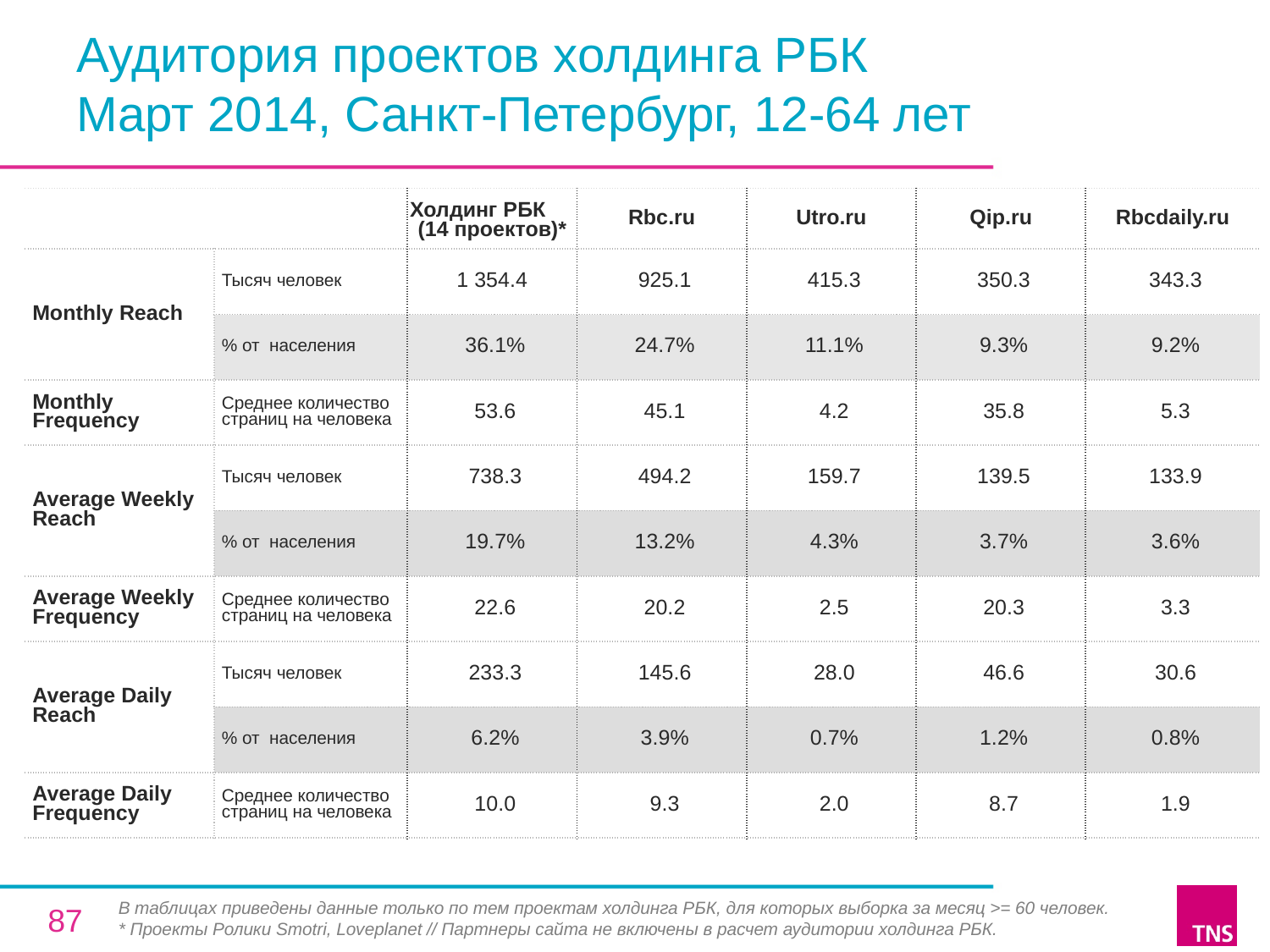

# Аудитория проектов холдинга РБК Март 2014, Санкт-Петербург, 12-64 лет
|  |  | Холдинг РБК (14 проектов)\* | Rbc.ru | Utro.ru | Qip.ru | Rbcdaily.ru |
| --- | --- | --- | --- | --- | --- | --- |
| Monthly Reach | Тысяч человек | 1 354.4 | 925.1 | 415.3 | 350.3 | 343.3 |
|  | % от населения | 36.1% | 24.7% | 11.1% | 9.3% | 9.2% |
| Monthly Frequency | Среднее количество страниц на человека | 53.6 | 45.1 | 4.2 | 35.8 | 5.3 |
| Average Weekly Reach | Тысяч человек | 738.3 | 494.2 | 159.7 | 139.5 | 133.9 |
|  | % от населения | 19.7% | 13.2% | 4.3% | 3.7% | 3.6% |
| Average Weekly Frequency | Среднее количество страниц на человека | 22.6 | 20.2 | 2.5 | 20.3 | 3.3 |
| Average Daily Reach | Тысяч человек | 233.3 | 145.6 | 28.0 | 46.6 | 30.6 |
|  | % от населения | 6.2% | 3.9% | 0.7% | 1.2% | 0.8% |
| Average Daily Frequency | Среднее количество страниц на человека | 10.0 | 9.3 | 2.0 | 8.7 | 1.9 |
В таблицах приведены данные только по тем проектам холдинга РБК, для которых выборка за месяц >= 60 человек.
* Проекты Ролики Smotri, Loveplanet // Партнеры сайта не включены в расчет аудитории холдинга РБК.
87